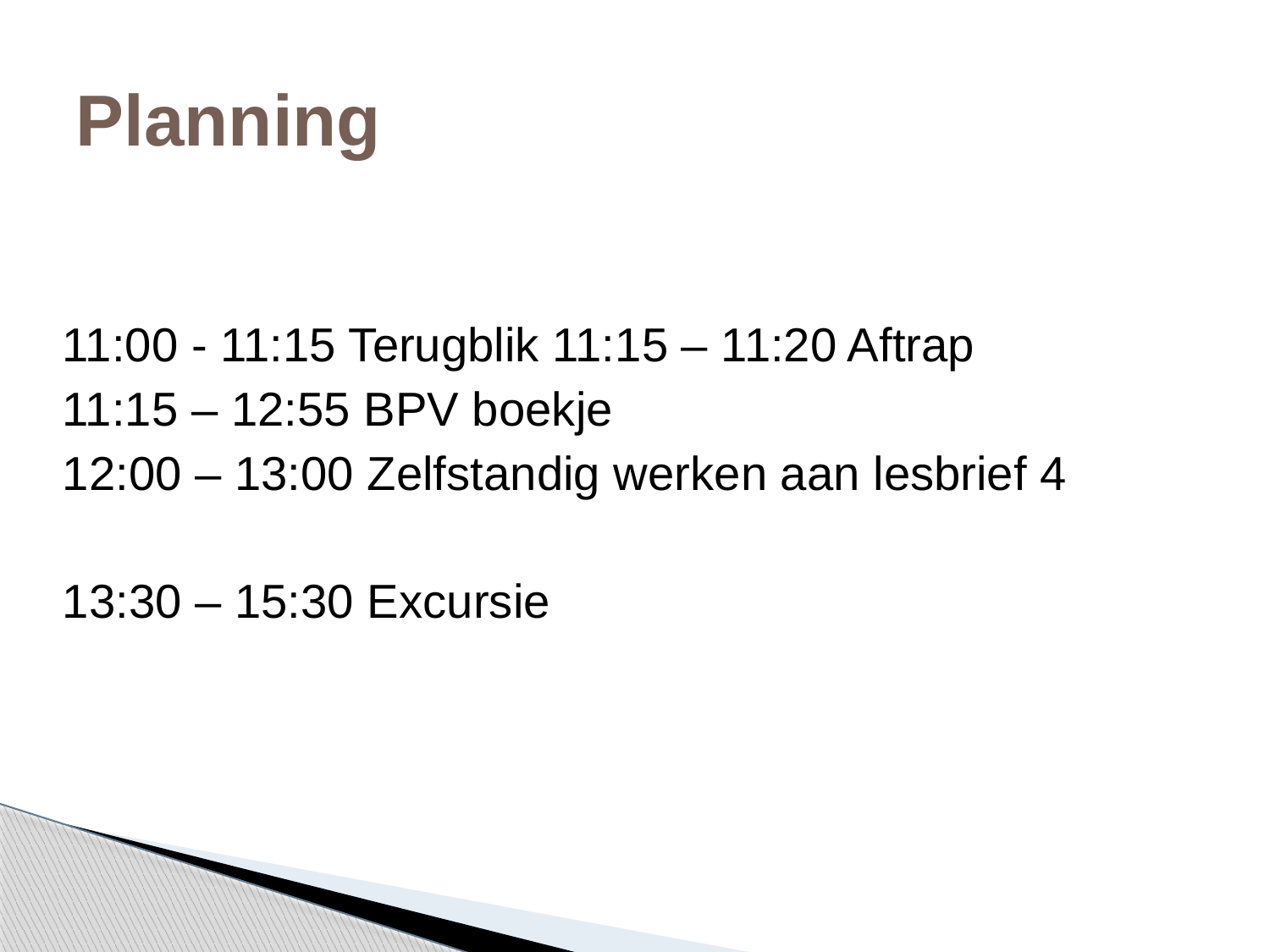

# Planning
11:00 - 11:15 Terugblik 11:15 – 11:20 Aftrap
11:15 – 12:55 BPV boekje
12:00 – 13:00 Zelfstandig werken aan lesbrief 4

13:30 – 15:30 Excursie